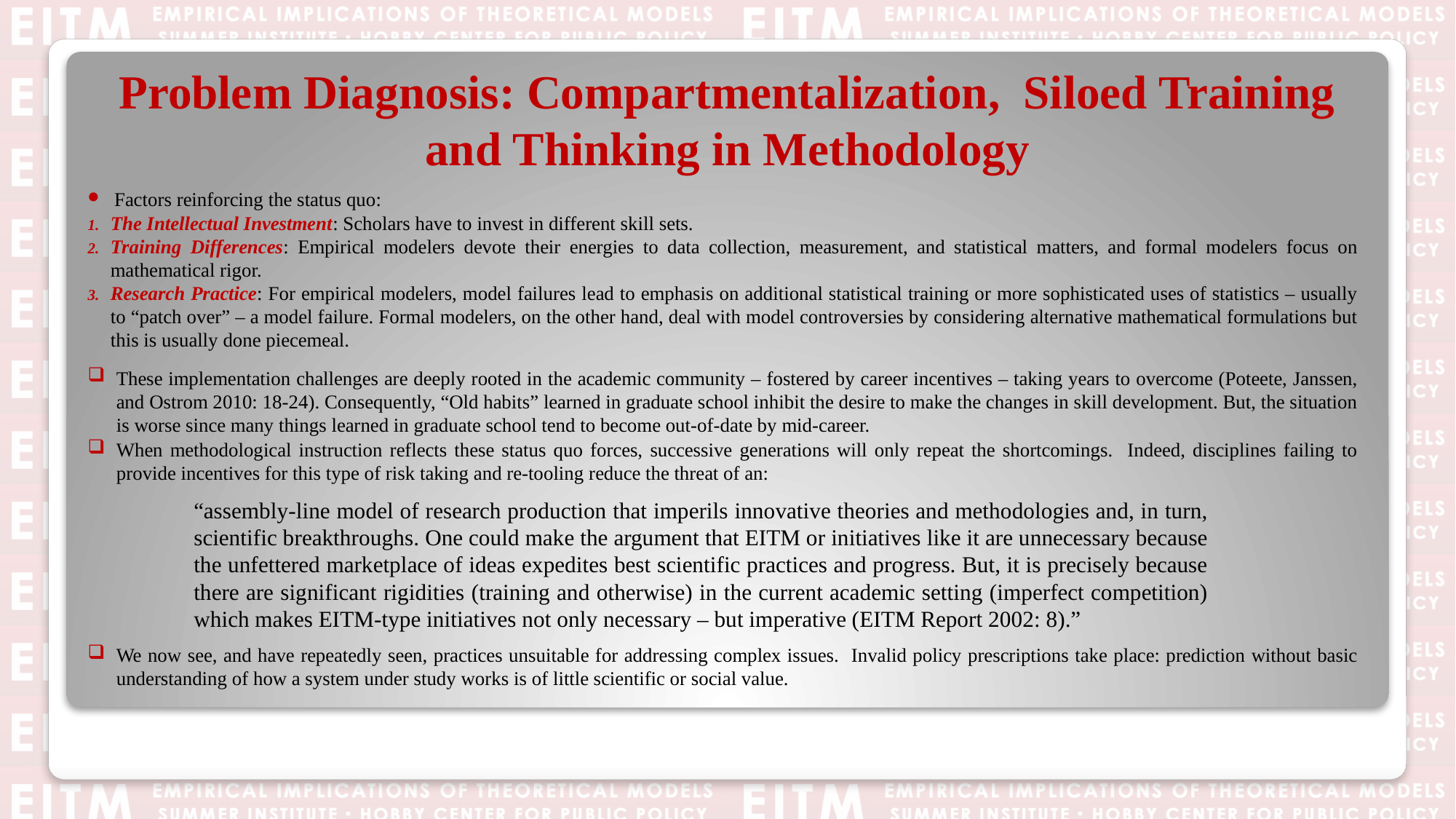

# Problem Diagnosis: Compartmentalization,  Siloed Training and Thinking in Methodology
Factors reinforcing the status quo:
The Intellectual Investment: Scholars have to invest in different skill sets.
Training Differences: Empirical modelers devote their energies to data collection, measurement, and statistical matters, and formal modelers focus on mathematical rigor.
Research Practice: For empirical modelers, model failures lead to emphasis on additional statistical training or more sophisticated uses of statistics – usually to “patch over” – a model failure. Formal modelers, on the other hand, deal with model controversies by considering alternative mathematical formulations but this is usually done piecemeal.

These implementation challenges are deeply rooted in the academic community – fostered by career incentives – taking years to overcome (Poteete, Janssen, and Ostrom 2010: 18-24). Consequently, “Old habits” learned in graduate school inhibit the desire to make the changes in skill development. But, the situation is worse since many things learned in graduate school tend to become out-of-date by mid-career.
When methodological instruction reflects these status quo forces, successive generations will only repeat the shortcomings.  Indeed, disciplines failing to provide incentives for this type of risk taking and re-tooling reduce the threat of an:

We now see, and have repeatedly seen, practices unsuitable for addressing complex issues.  Invalid policy prescriptions take place: prediction without basic understanding of how a system under study works is of little scientific or social value.
“assembly-line model of research production that imperils innovative theories and methodologies and, in turn, scientific breakthroughs. One could make the argument that EITM or initiatives like it are unnecessary because the unfettered marketplace of ideas expedites best scientific practices and progress. But, it is precisely because there are significant rigidities (training and otherwise) in the current academic setting (imperfect competition) which makes EITM-type initiatives not only necessary – but imperative (EITM Report 2002: 8).”